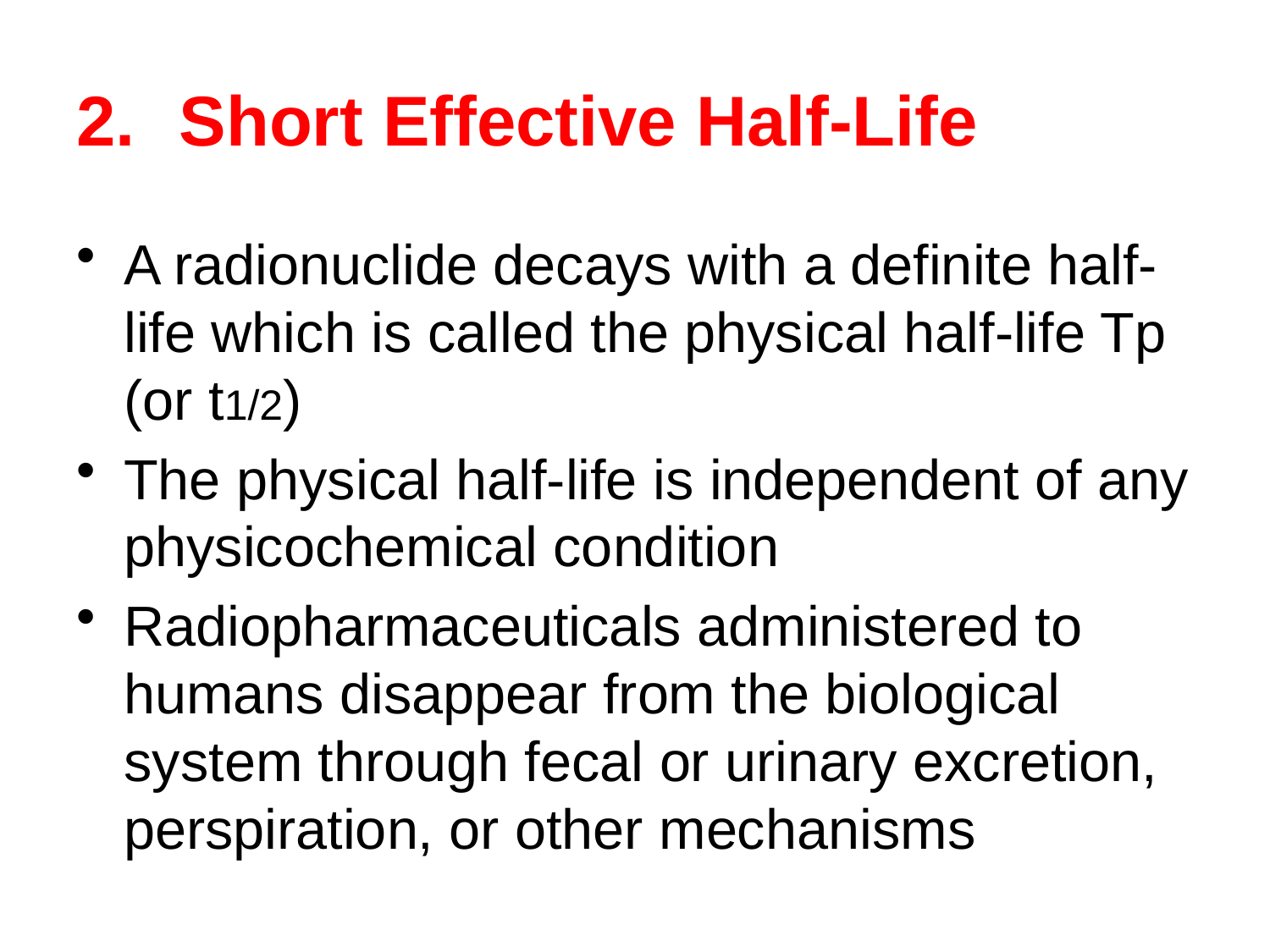

# Short Effective Half-Life
A radionuclide decays with a definite half-life which is called the physical half-life Tp (or t1/2)
The physical half-life is independent of any physicochemical condition
Radiopharmaceuticals administered to humans disappear from the biological system through fecal or urinary excretion, perspiration, or other mechanisms